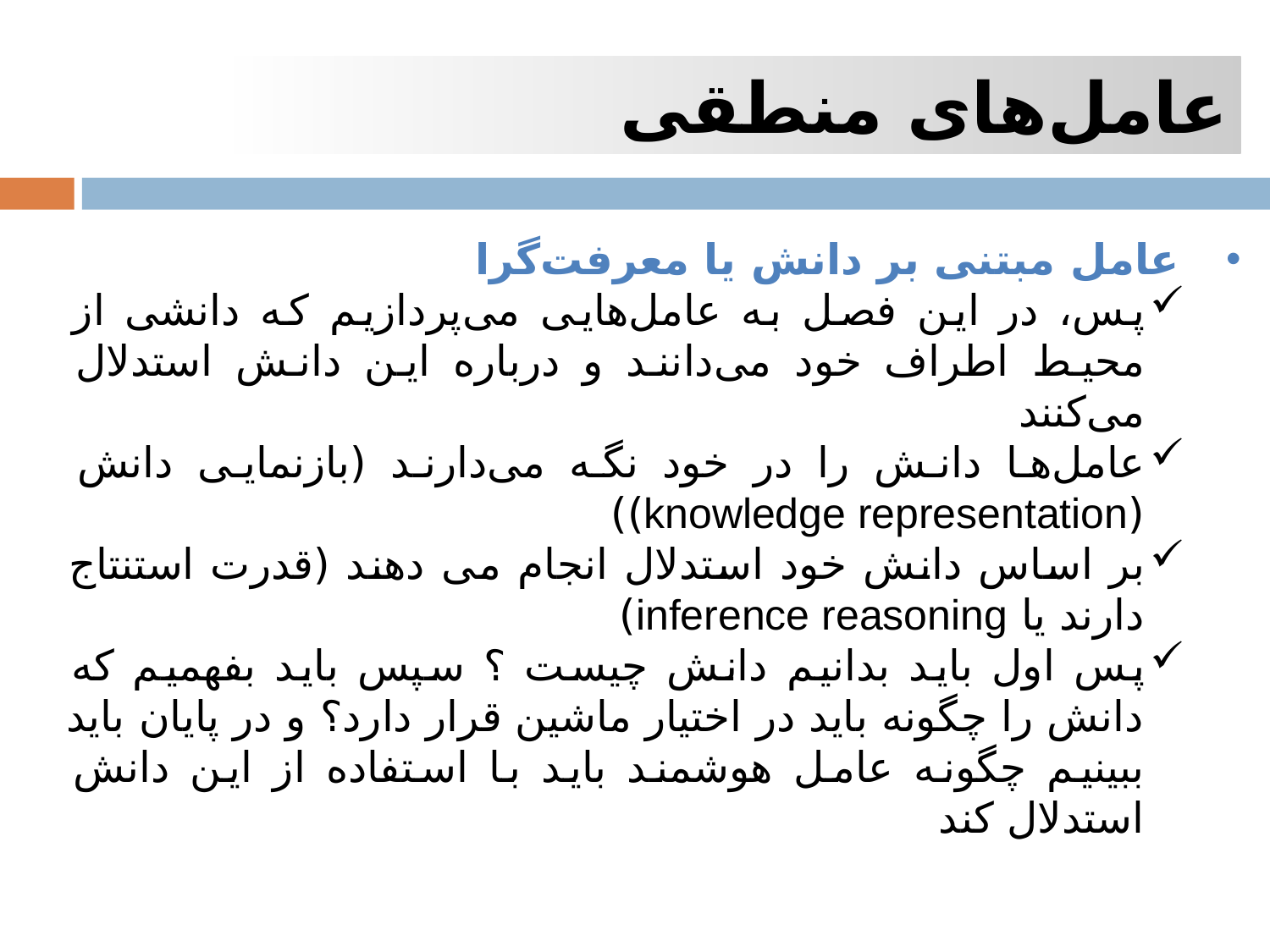

عامل‌های منطقی
 عامل مبتنی بر دانش یا معرفت‌گرا
پس، در این فصل به عامل‌هایی می‌پردازیم که دانشی از محیط اطراف خود می‌دانند و درباره این دانش استدلال می‌کنند
عامل‌ها دانش را در خود نگه می‌دارند (بازنمایی دانش (knowledge representation))
بر اساس دانش خود استدلال انجام می دهند (قدرت استنتاج دارند یا inference reasoning)
پس اول باید بدانیم دانش چیست ؟ سپس باید بفهمیم که دانش را چگونه باید در اختیار ماشین قرار دارد؟ و در پایان باید ببینیم چگونه عامل هوشمند باید با استفاده از این دانش استدلال کند